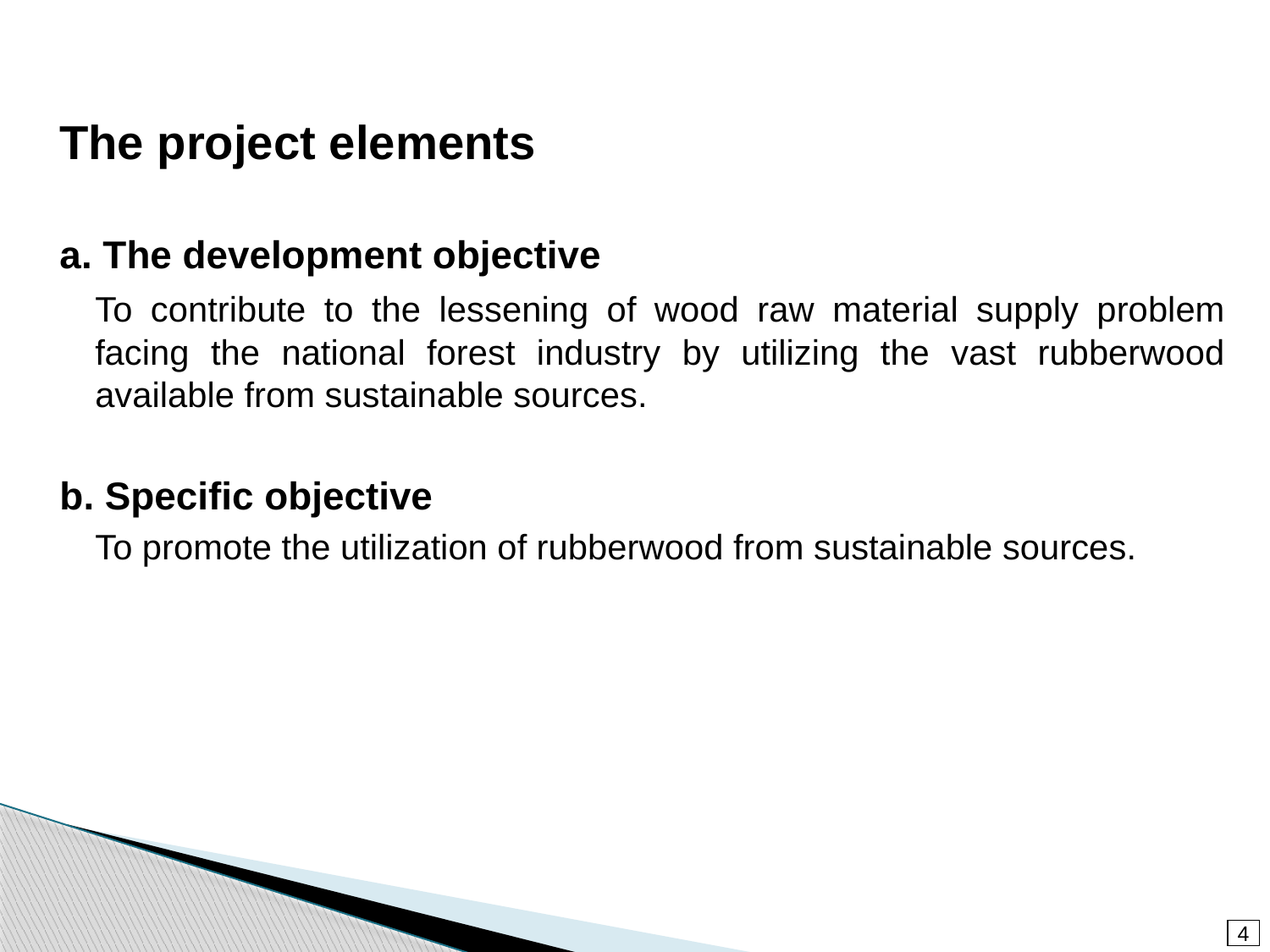

The project elements

a. The development objective
	To contribute to the lessening of wood raw material supply problem facing the national forest industry by utilizing the vast rubberwood available from sustainable sources.

b. Specific objective
	To promote the utilization of rubberwood from sustainable sources.

4